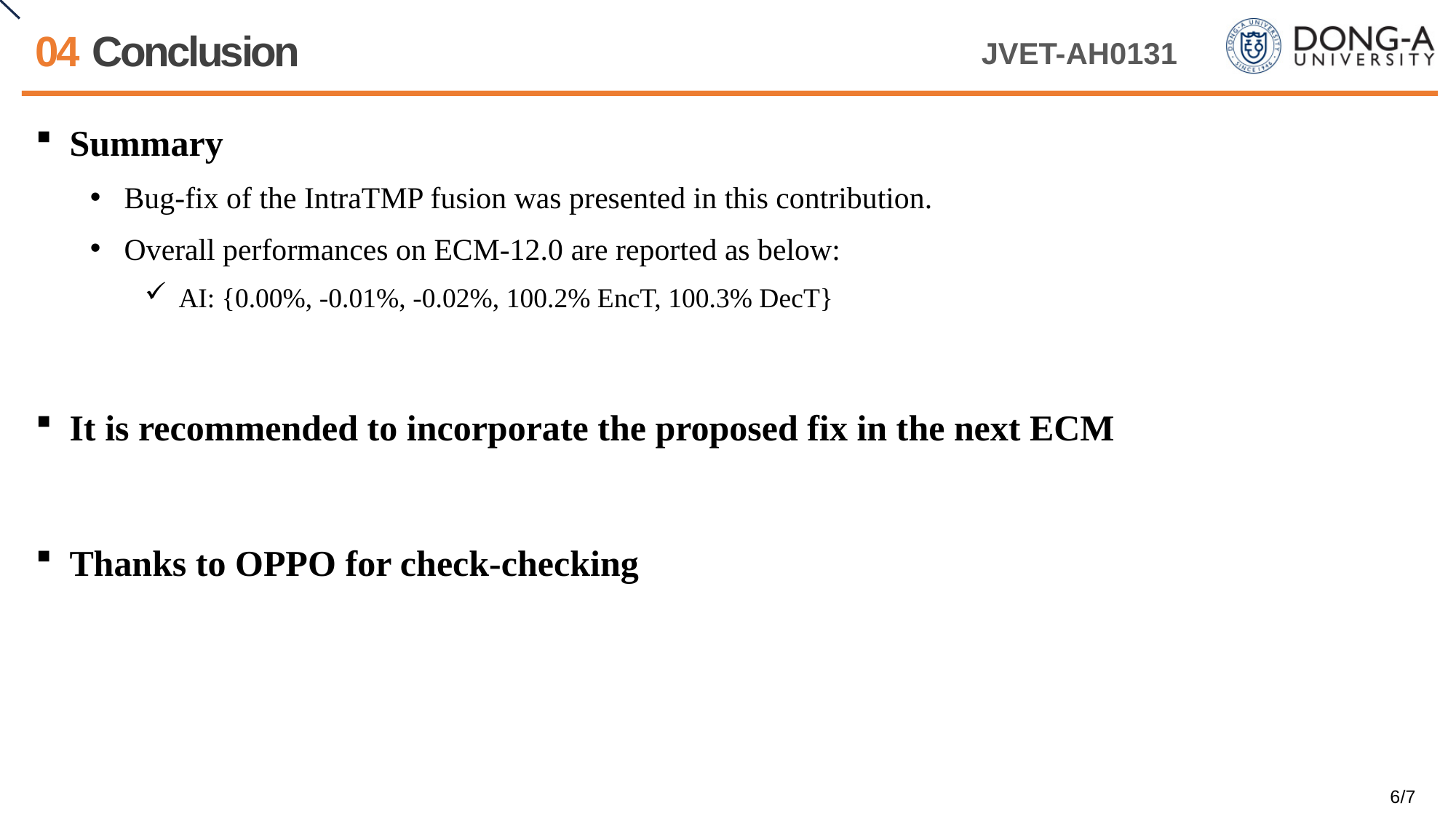

# 04 Conclusion
Summary
Bug-fix of the IntraTMP fusion was presented in this contribution.
Overall performances on ECM-12.0 are reported as below:
AI: {0.00%, -0.01%, -0.02%, 100.2% EncT, 100.3% DecT}

It is recommended to incorporate the proposed fix in the next ECM

Thanks to OPPO for check-checking